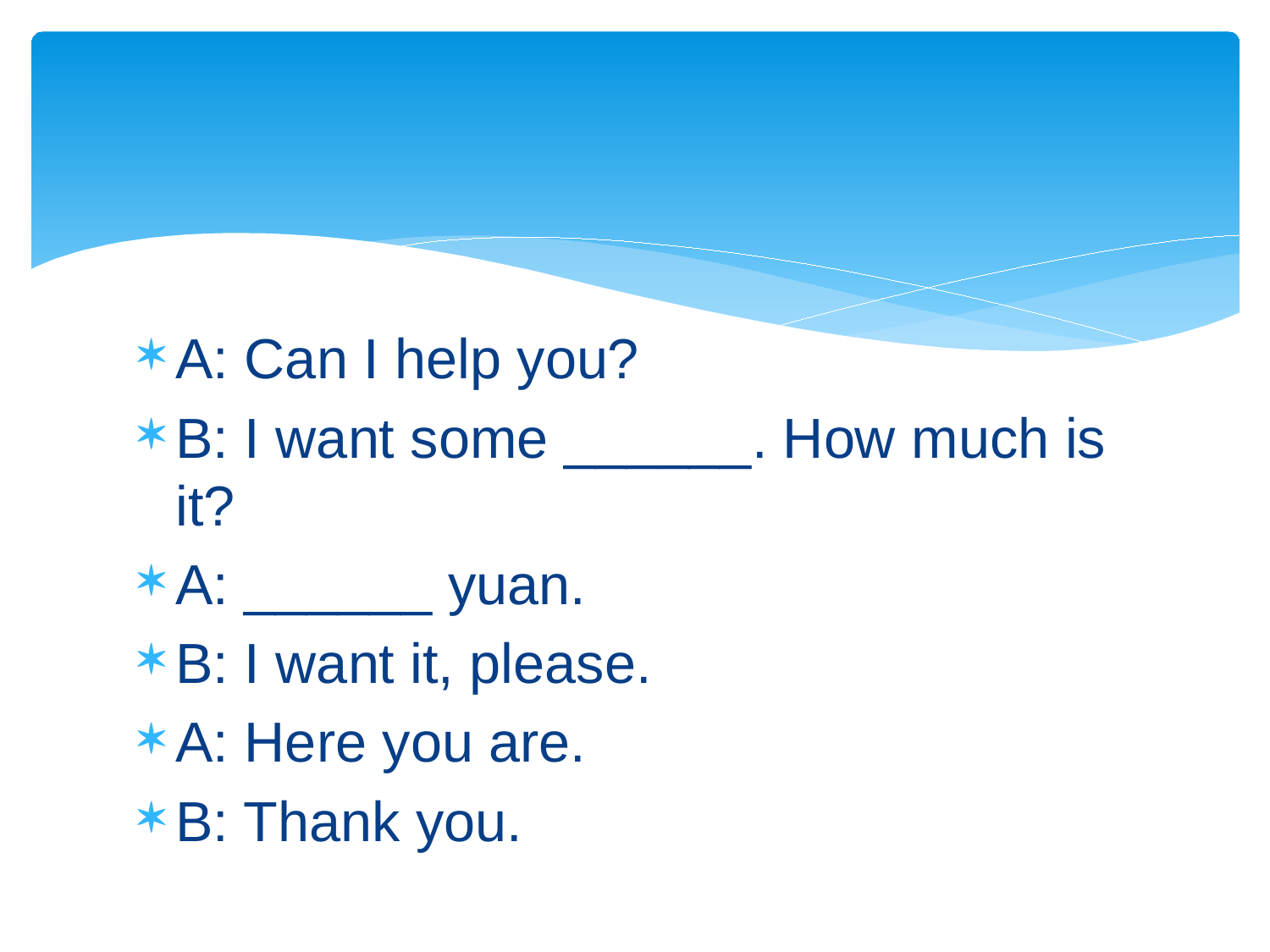

#
A: Can I help you?
B: I want some ______. How much is it?
A: ______ yuan.
B: I want it, please.
A: Here you are.
B: Thank you.